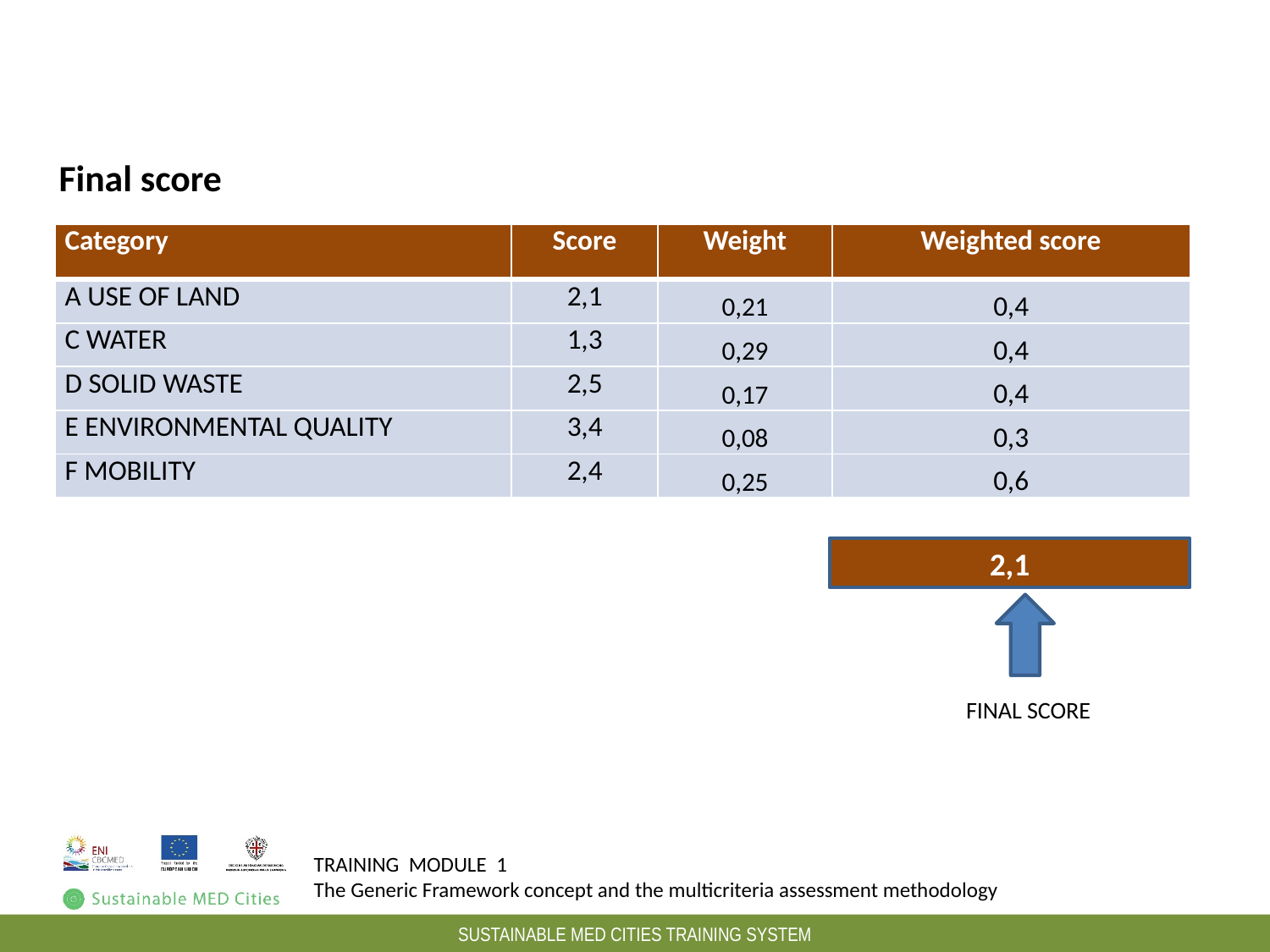

Peso dei criteri in una categoria: esempio
Final score
| Category | Score | Weight | Weighted score |
| --- | --- | --- | --- |
| A USE OF LAND | 2,1 | 0,21 | 0,4 |
| C WATER | 1,3 | 0,29 | 0,4 |
| D SOLID WASTE | 2,5 | 0,17 | 0,4 |
| E ENVIRONMENTAL QUALITY | 3,4 | 0,08 | 0,3 |
| F MOBILITY | 2,4 | 0,25 | 0,6 |
|  |  |  |  |
|  |  |  | 2,1 |
2,1

FINAL SCORE